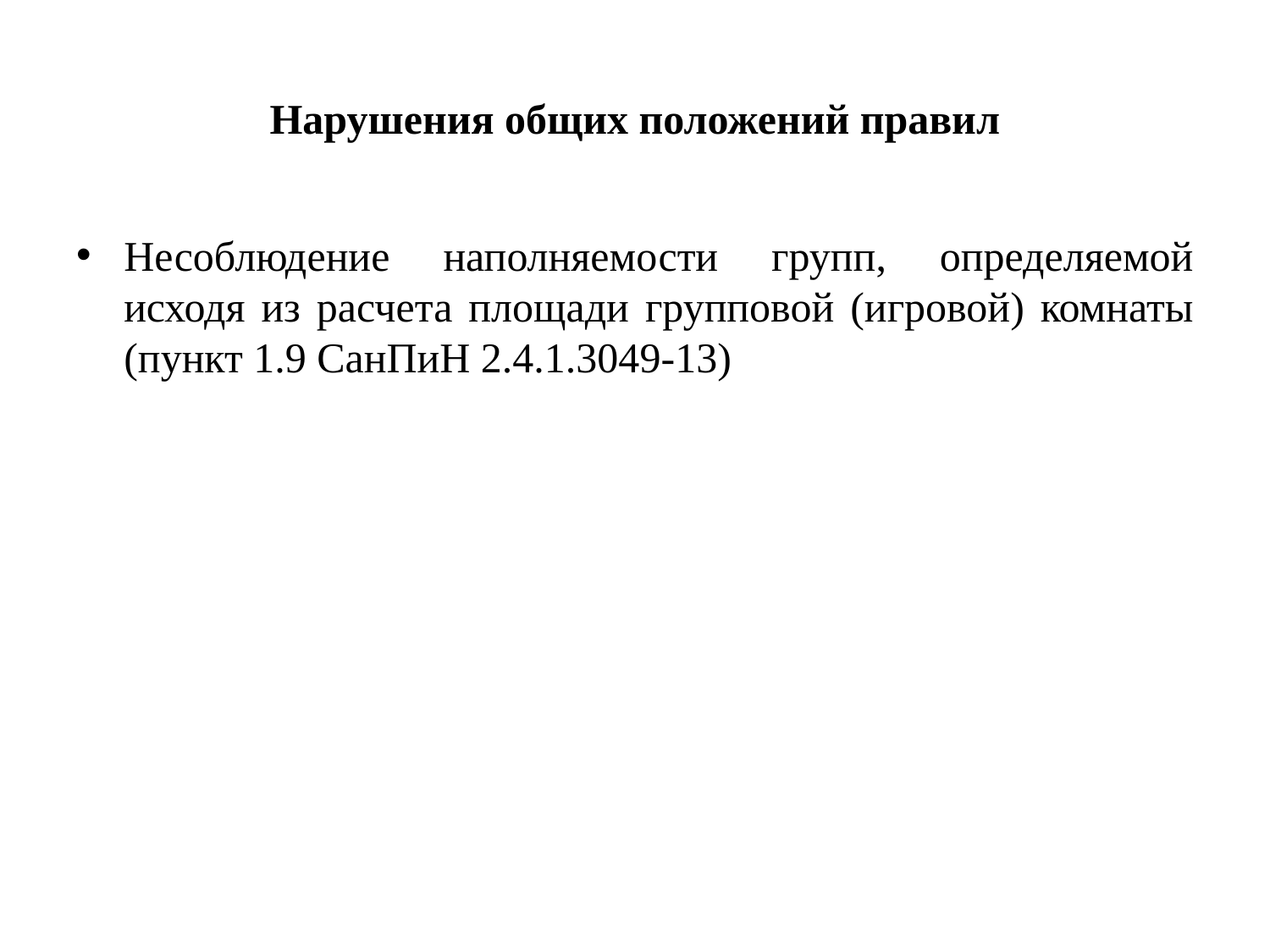

# Нарушения общих положений правил
Несоблюдение наполняемости групп, определяемой исходя из расчета площади групповой (игровой) комнаты (пункт 1.9 СанПиН 2.4.1.3049-13)